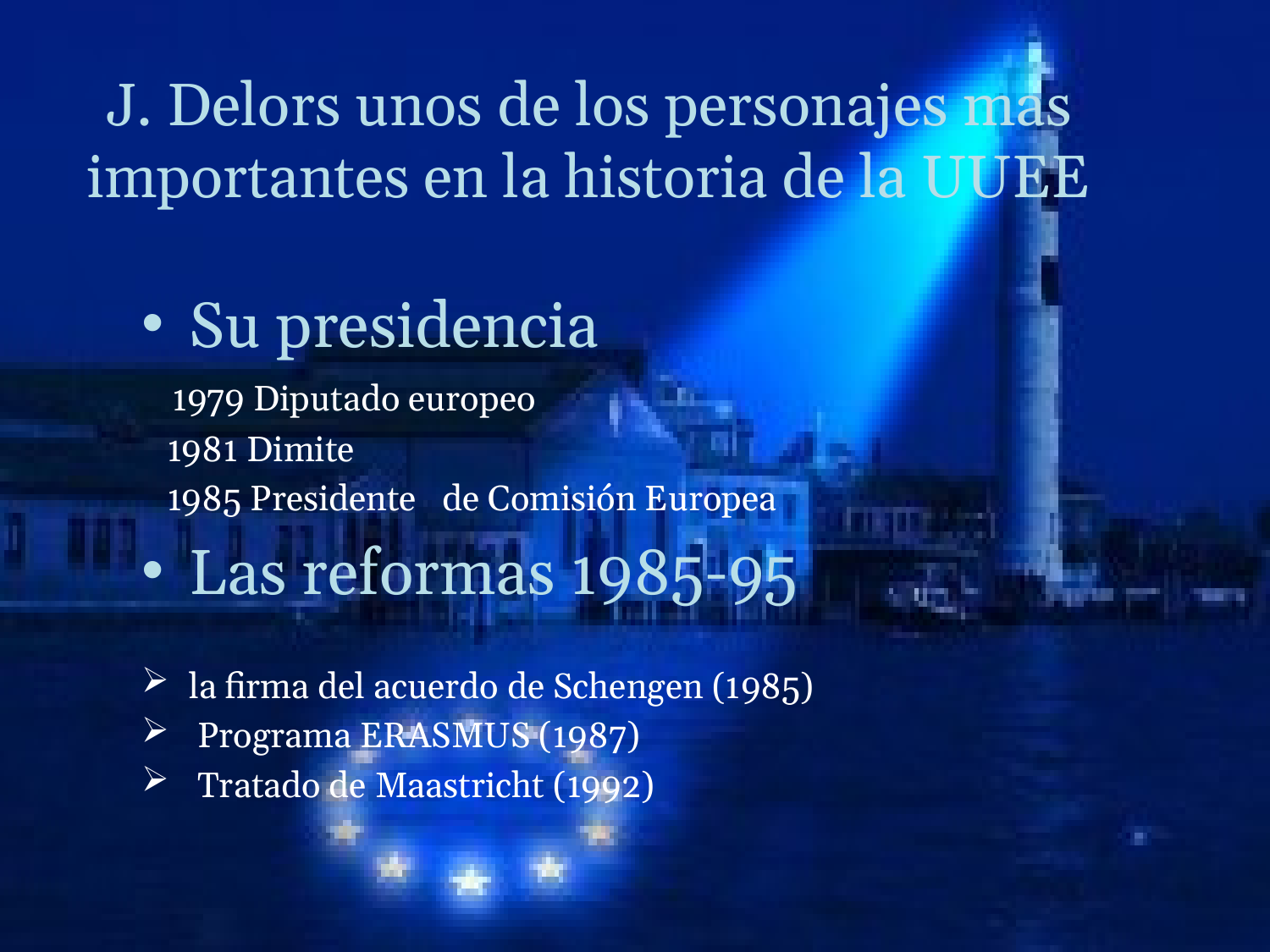

J. Delors unos de los personajes mas importantes en la historia de la UUEE
Su presidencia
   1979 Diputado europeo
   1981 Dimite
   1985 Presidente   de Comisión Europea
Las reformas 1985-95

la firma del acuerdo de Schengen (1985)
 Programa ERASMUS (1987)
 Tratado de Maastricht (1992)